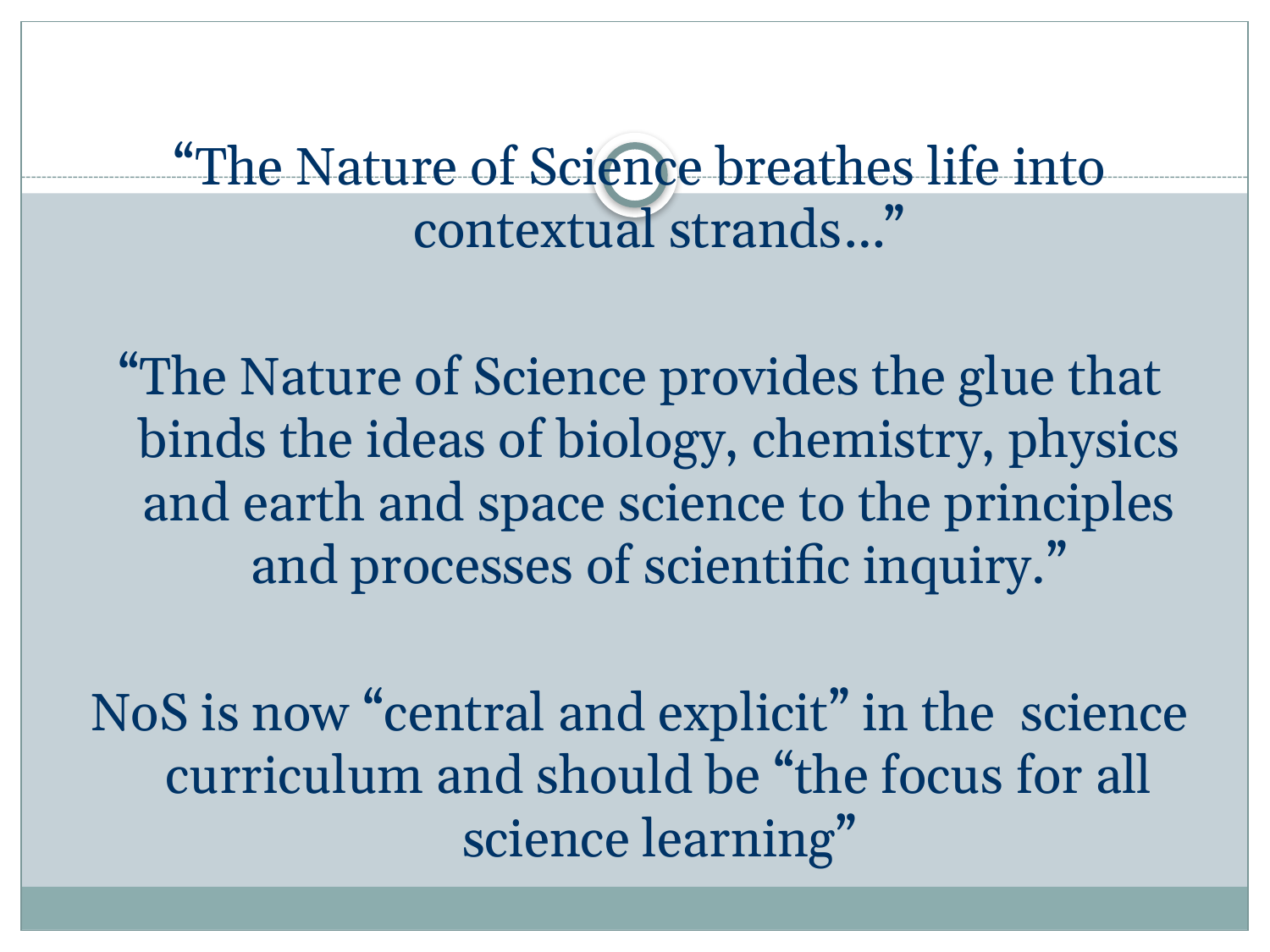

“The Nature of Science breathes life into contextual strands…”

“The Nature of Science provides the glue that binds the ideas of biology, chemistry, physics and earth and space science to the principles and processes of scientific inquiry.”

NoS is now “central and explicit” in the  science curriculum and should be “the focus for all science learning”